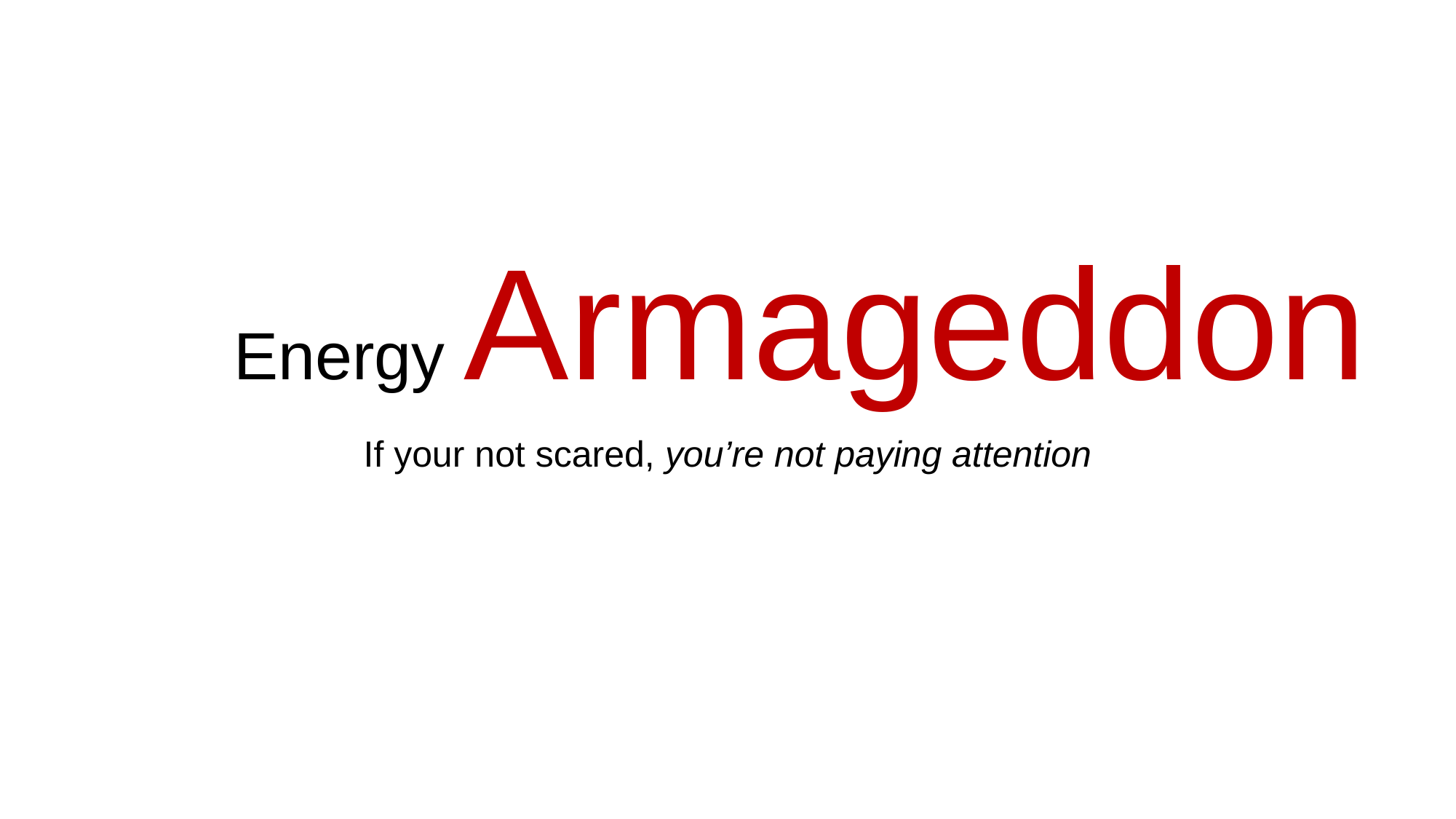

# Energy Armageddon
If your not scared, you’re not paying attention